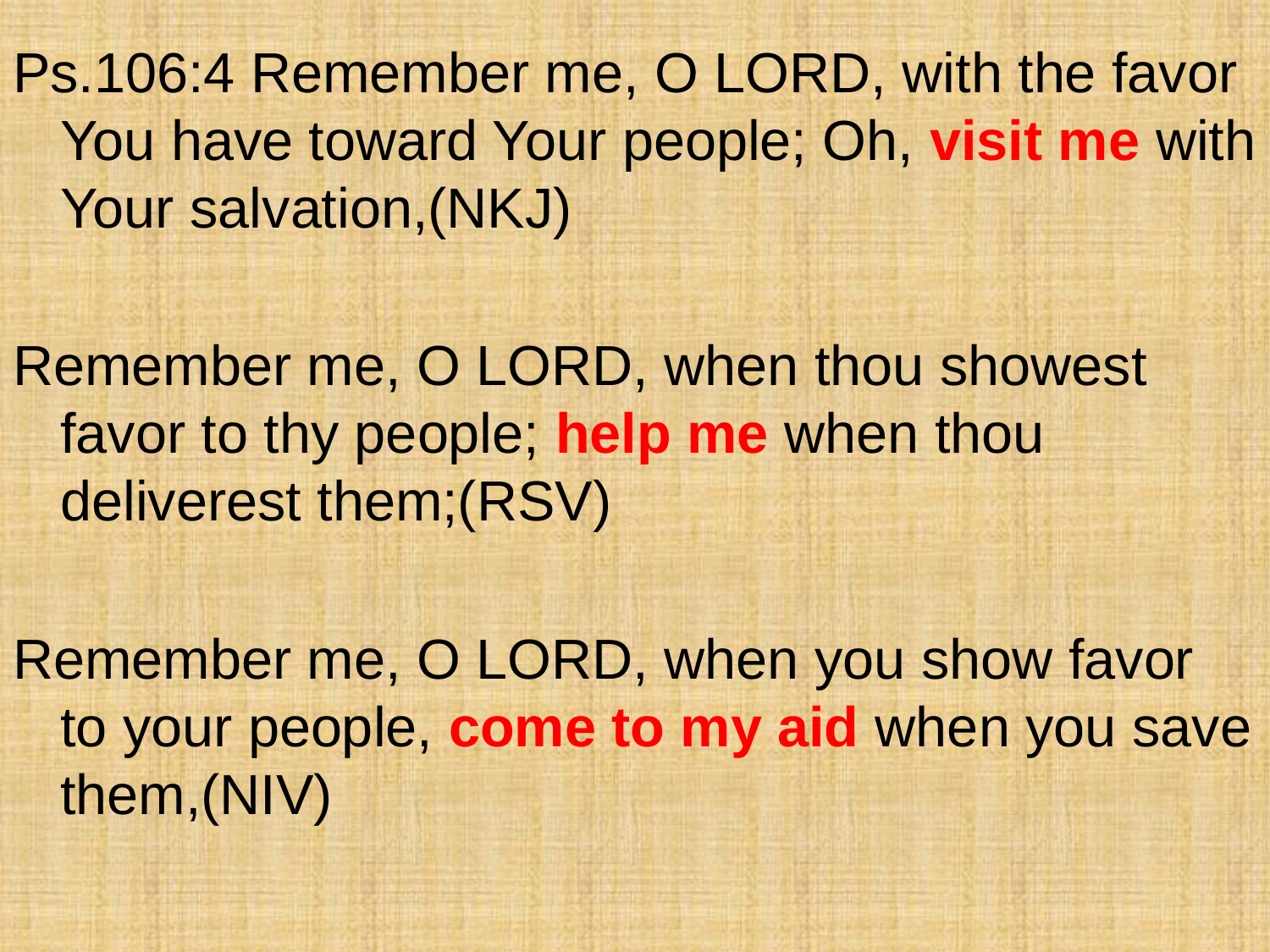

Ps.106:4 Remember me, O LORD, with the favor You have toward Your people; Oh, visit me with Your salvation,(NKJ)

Remember me, O LORD, when thou showest favor to thy people; help me when thou deliverest them;(RSV)

Remember me, O LORD, when you show favor to your people, come to my aid when you save them,(NIV)

#